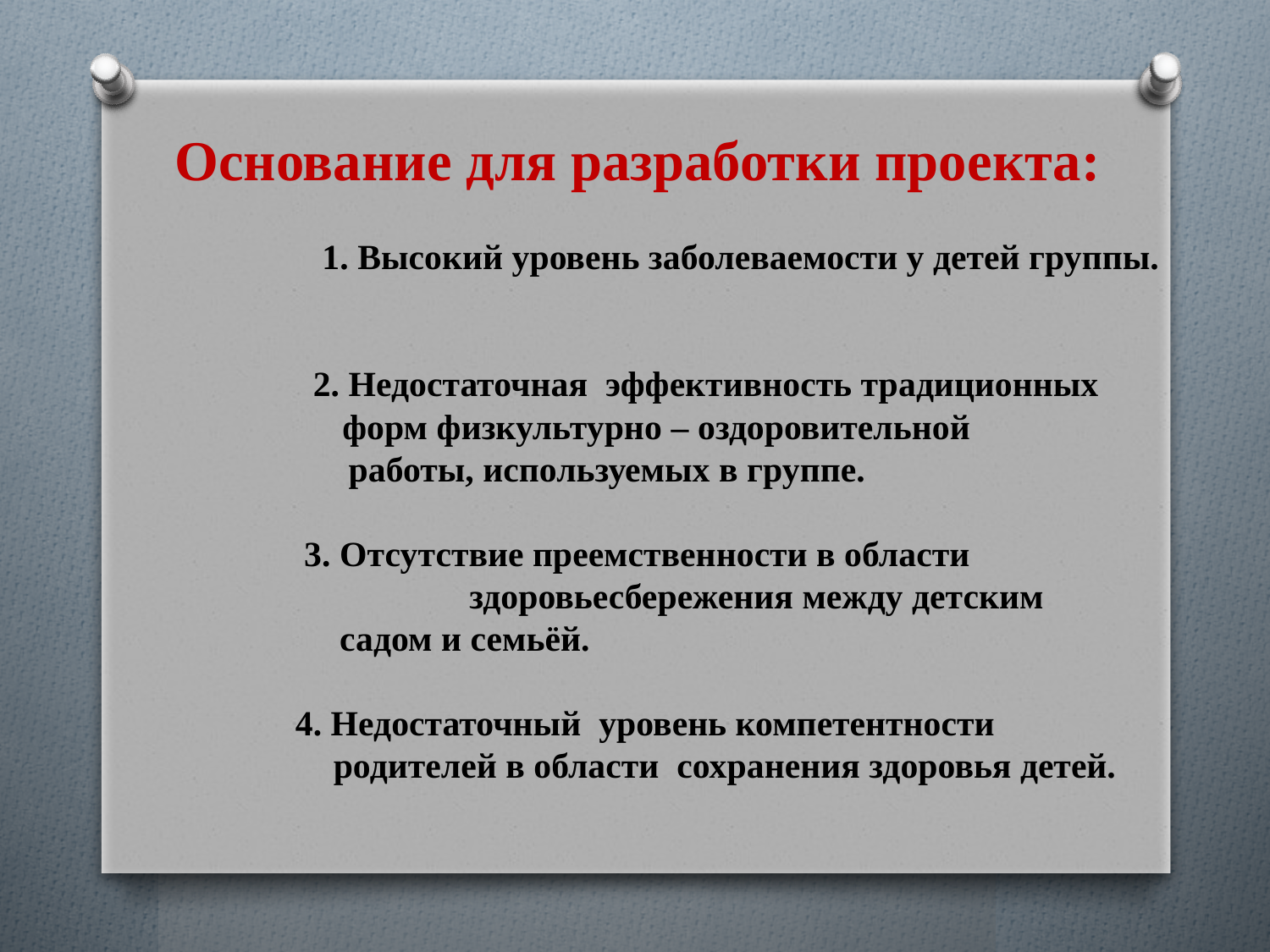

# Основание для разработки проекта: 1. Высокий уровень заболеваемости у детей группы. 2. Недостаточная  эффективность традиционных                  	           форм физкультурно – оздоровительной работы, используемых в группе. 3. Отсутствие преемственности в области                                             	           здоровьесбережения между детским садом и семьёй. 4. Недостаточный  уровень компетентности   		          родителей в области  сохранения здоровья детей.